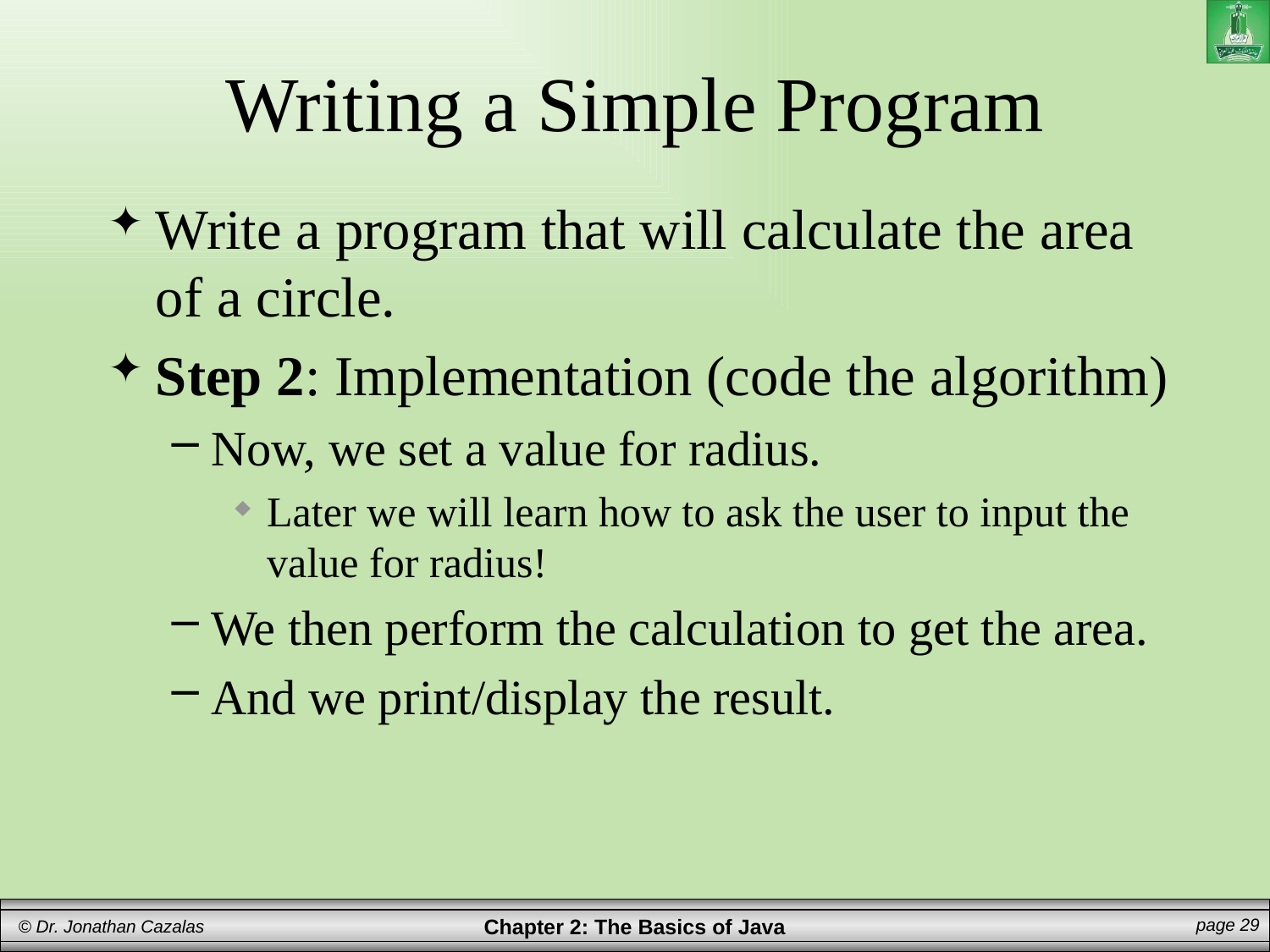

# Writing a Simple Program
Write a program that will calculate the area of a circle.
Step 2: Implementation (code the algorithm)
Now, we set a value for radius.
Later we will learn how to ask the user to input the value for radius!
We then perform the calculation to get the area.
And we print/display the result.